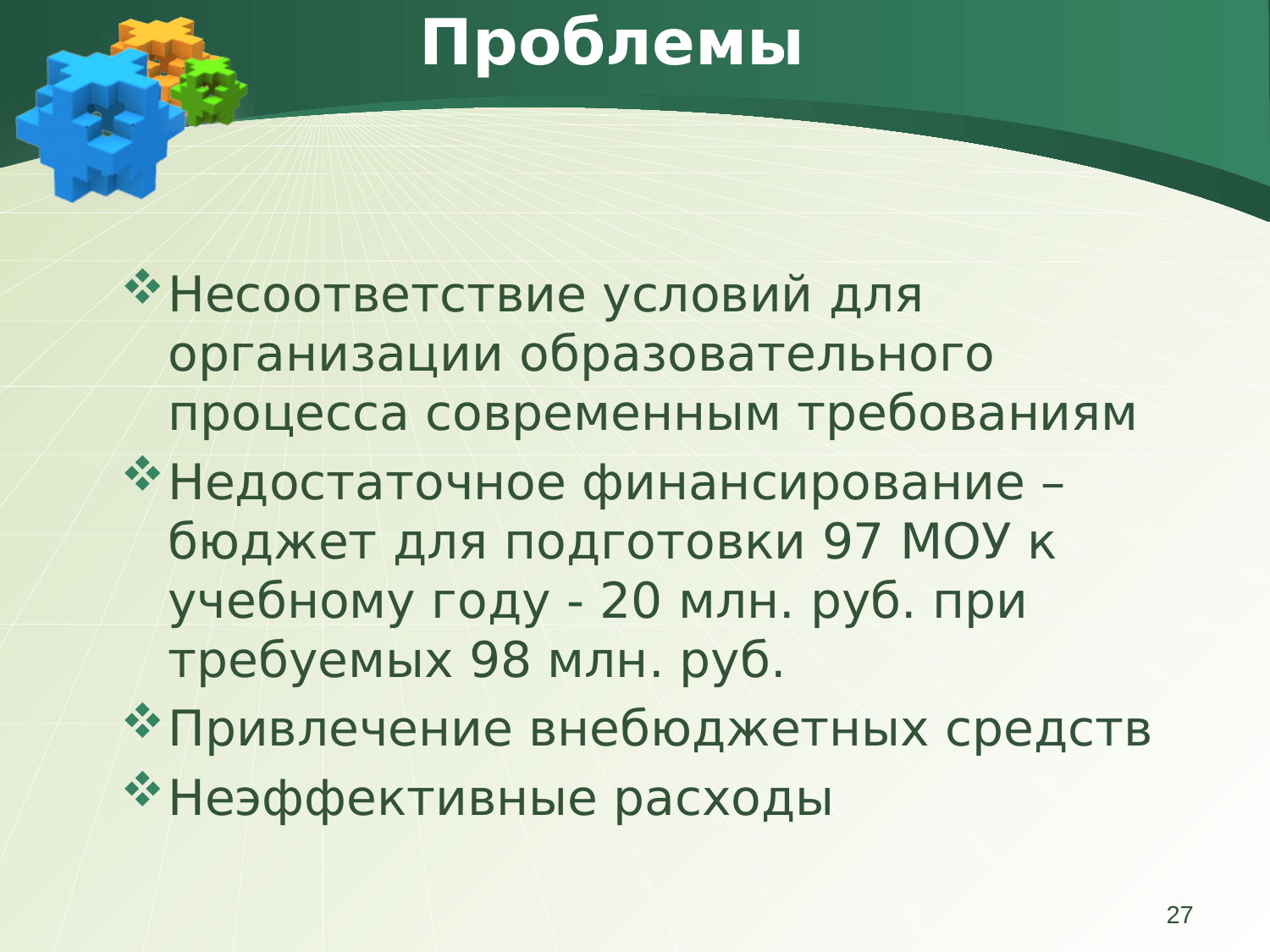

# Проблемы

Несоответствие условий для организации образовательного процесса современным требованиям
Недостаточное финансирование – бюджет для подготовки 97 МОУ к учебному году - 20 млн. руб. при требуемых 98 млн. руб.
Привлечение внебюджетных средств
Неэффективные расходы
27